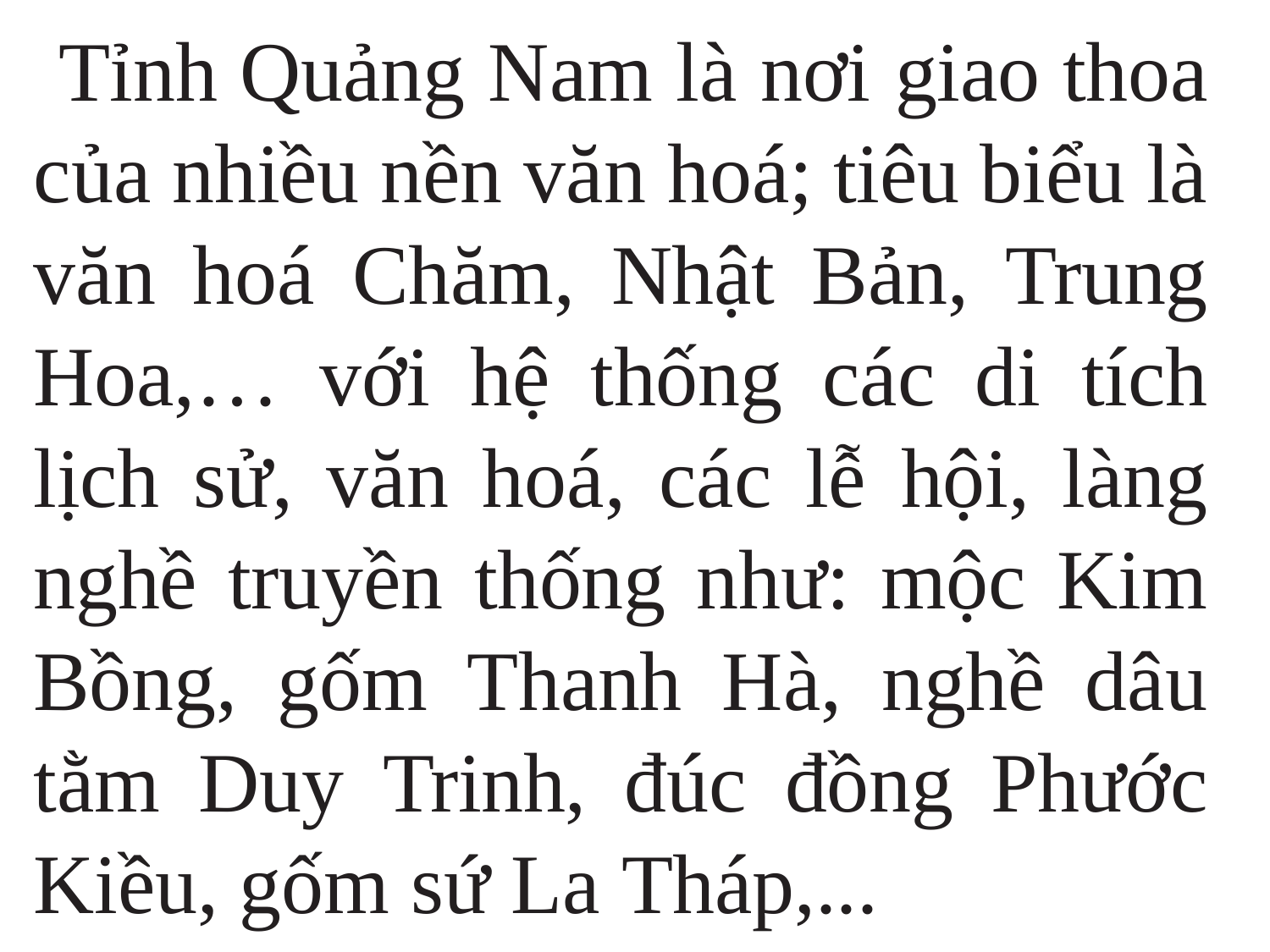

Tỉnh Quảng Nam là nơi giao thoa của nhiều nền văn hoá; tiêu biểu là văn hoá Chăm, Nhật Bản, Trung Hoa,… với hệ thống các di tích lịch sử, văn hoá, các lễ hội, làng nghề truyền thống như: mộc Kim Bồng, gốm Thanh Hà, nghề dâu tằm Duy Trinh, đúc đồng Phước Kiều, gốm sứ La Tháp,...